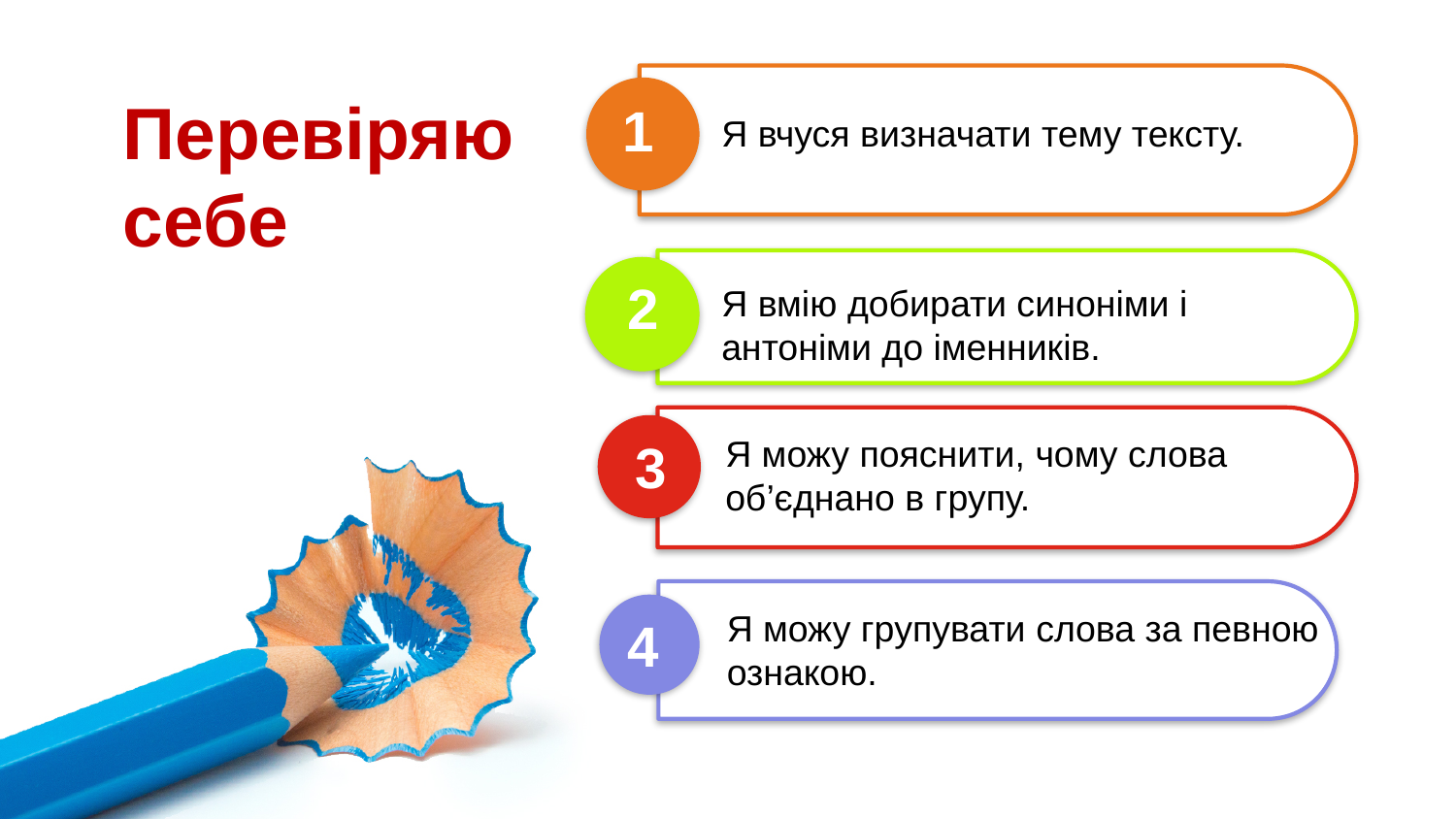

Перевіряю себе

1
Я вчуся визначати тему тексту.

2
Я вмію добирати синоніми і
антоніми до іменників.

Я можу пояснити, чому слова
об’єднано в групу.
3

Я можу групувати слова за певною ознакою.
4